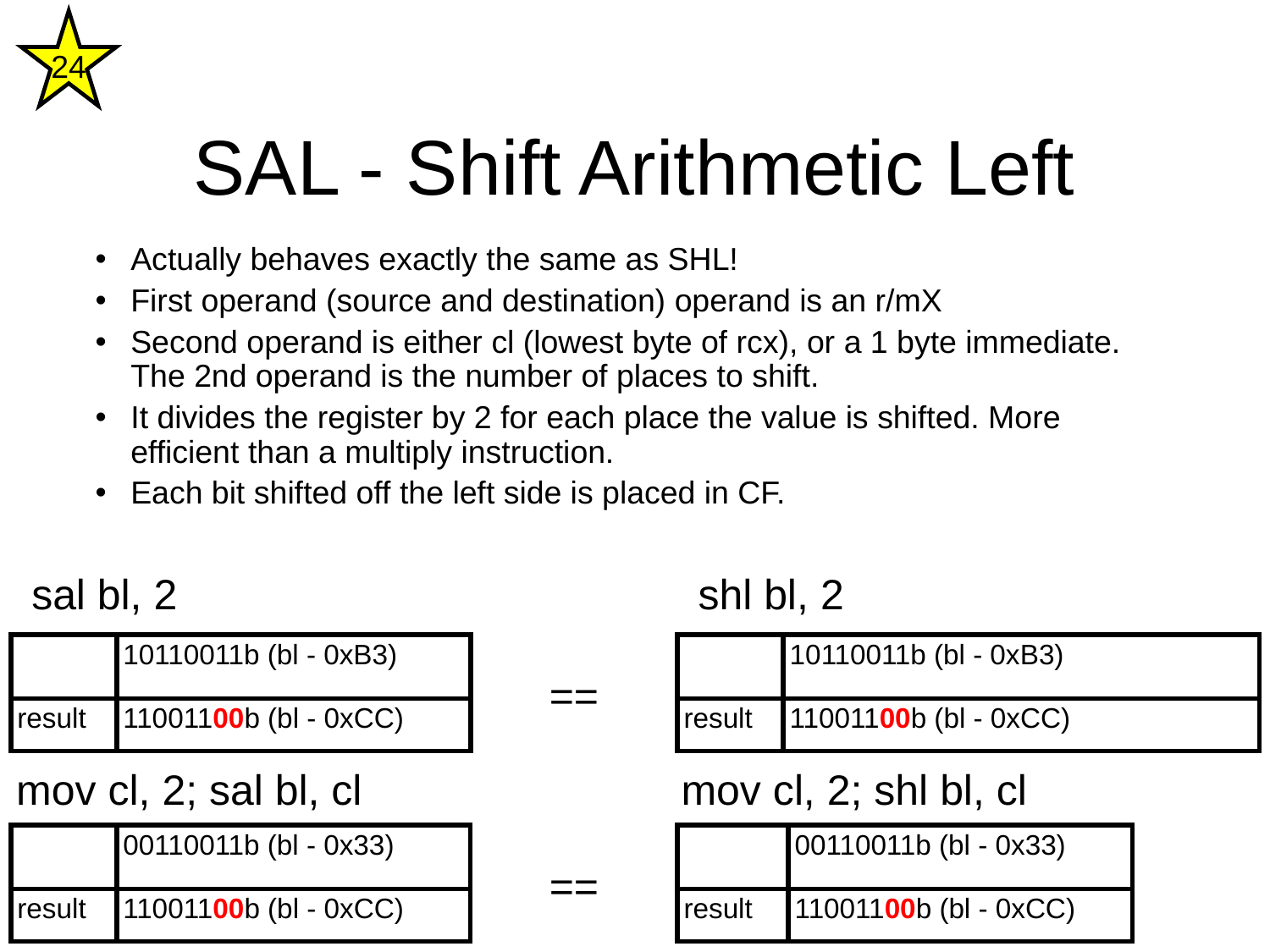

24
SAL - Shift Arithmetic Left
Actually behaves exactly the same as SHL!
First operand (source and destination) operand is an r/mX
Second operand is either cl (lowest byte of rcx), or a 1 byte immediate. The 2nd operand is the number of places to shift.
It divides the register by 2 for each place the value is shifted. More efficient than a multiply instruction.
Each bit shifted off the left side is placed in CF.
sal bl, 2
shl bl, 2
|  | 10110011b (bl - 0xB3) |
| --- | --- |
| result | 11001100b (bl - 0xCC) |
|  | 10110011b (bl - 0xB3) |
| --- | --- |
| result | 11001100b (bl - 0xCC) |
==
mov cl, 2; sal bl, cl
mov cl, 2; shl bl, cl
|  | 00110011b (bl - 0x33) |
| --- | --- |
| result | 11001100b (bl - 0xCC) |
|  | 00110011b (bl - 0x33) |
| --- | --- |
| result | 11001100b (bl - 0xCC) |
==